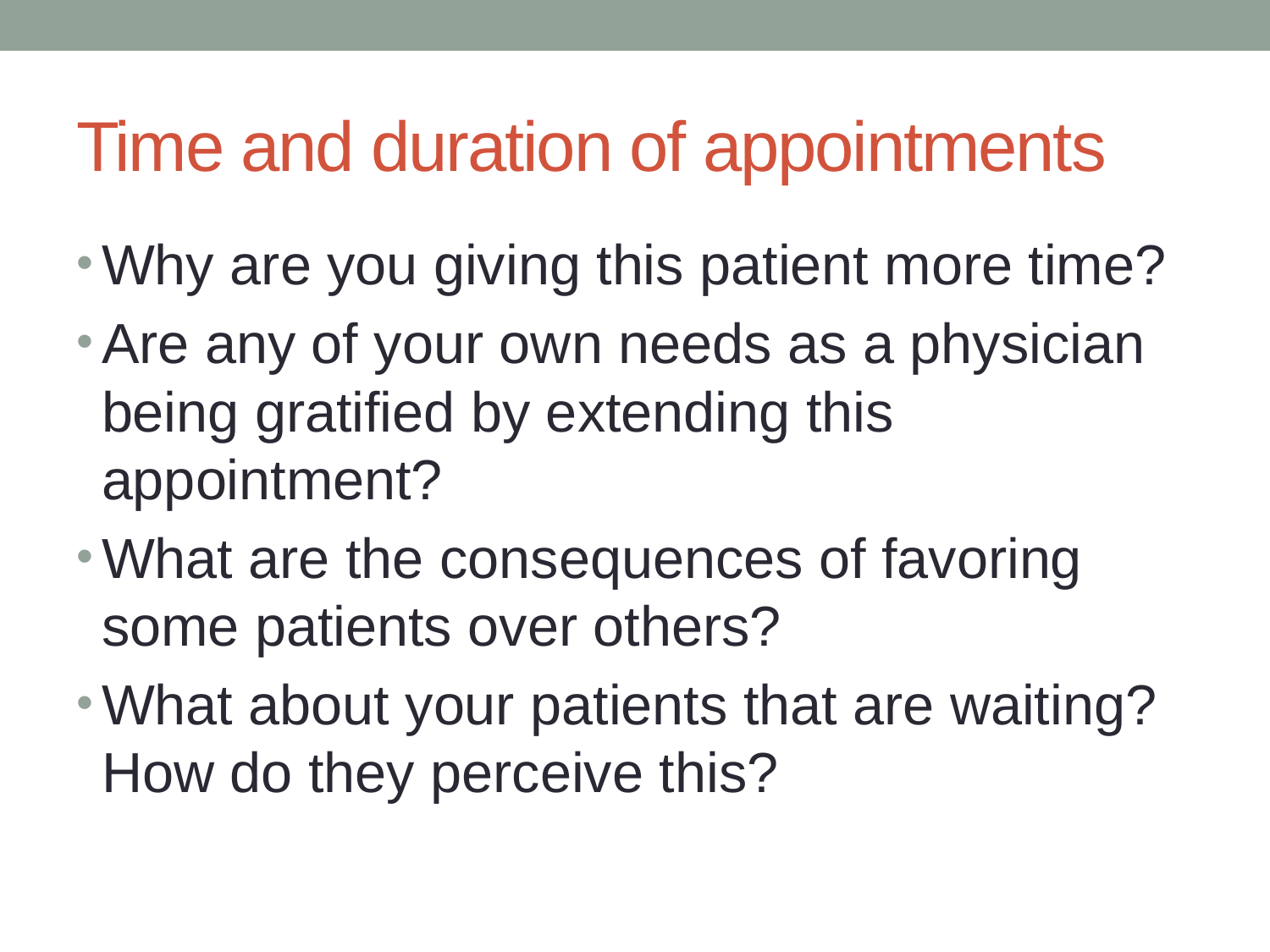

# Time and duration of appointments
Why are you giving this patient more time?
Are any of your own needs as a physician being gratified by extending this appointment?
What are the consequences of favoring some patients over others?
What about your patients that are waiting? How do they perceive this?